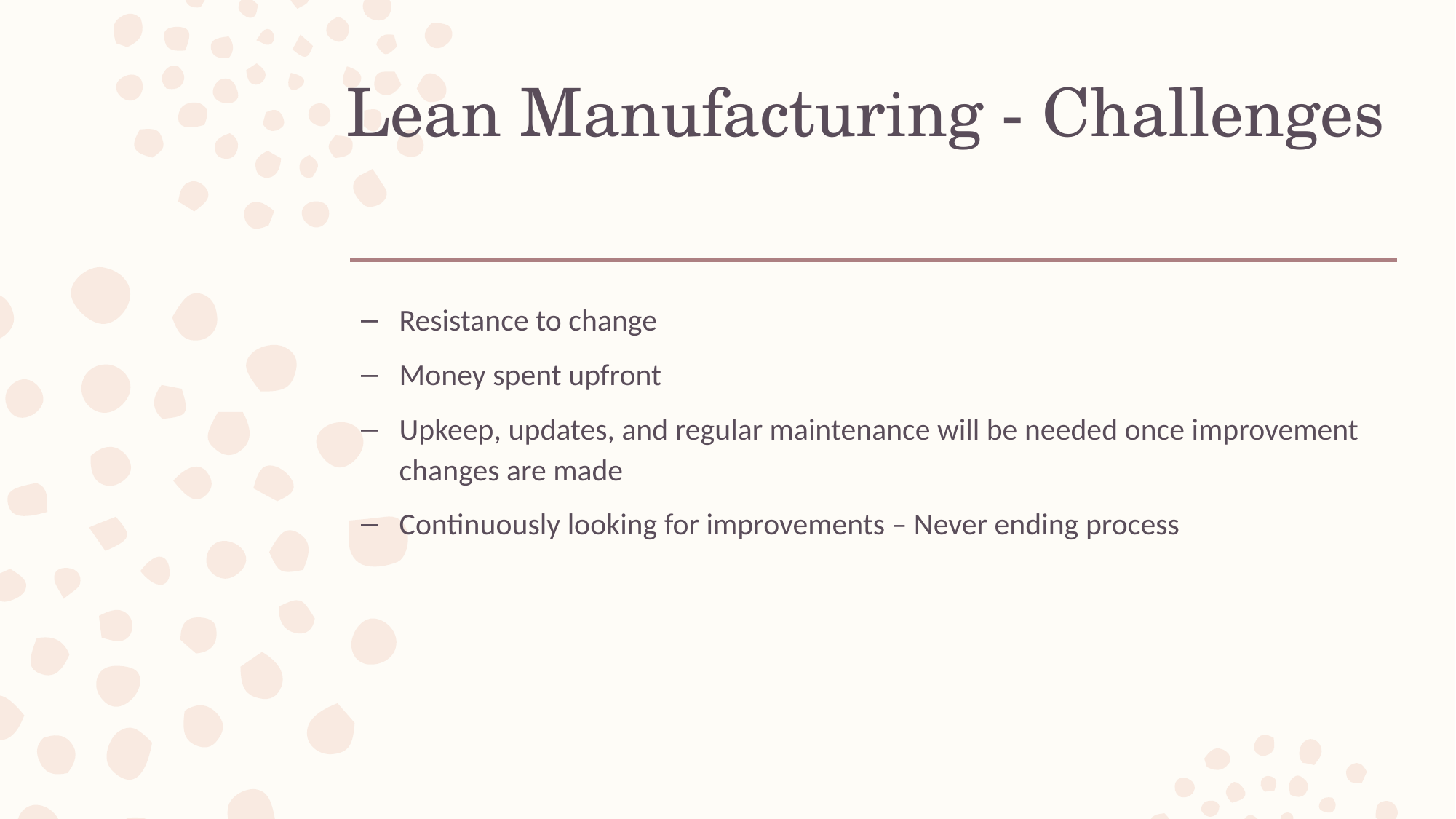

# Lean Manufacturing - Challenges
Resistance to change
Money spent upfront
Upkeep, updates, and regular maintenance will be needed once improvement changes are made
Continuously looking for improvements – Never ending process